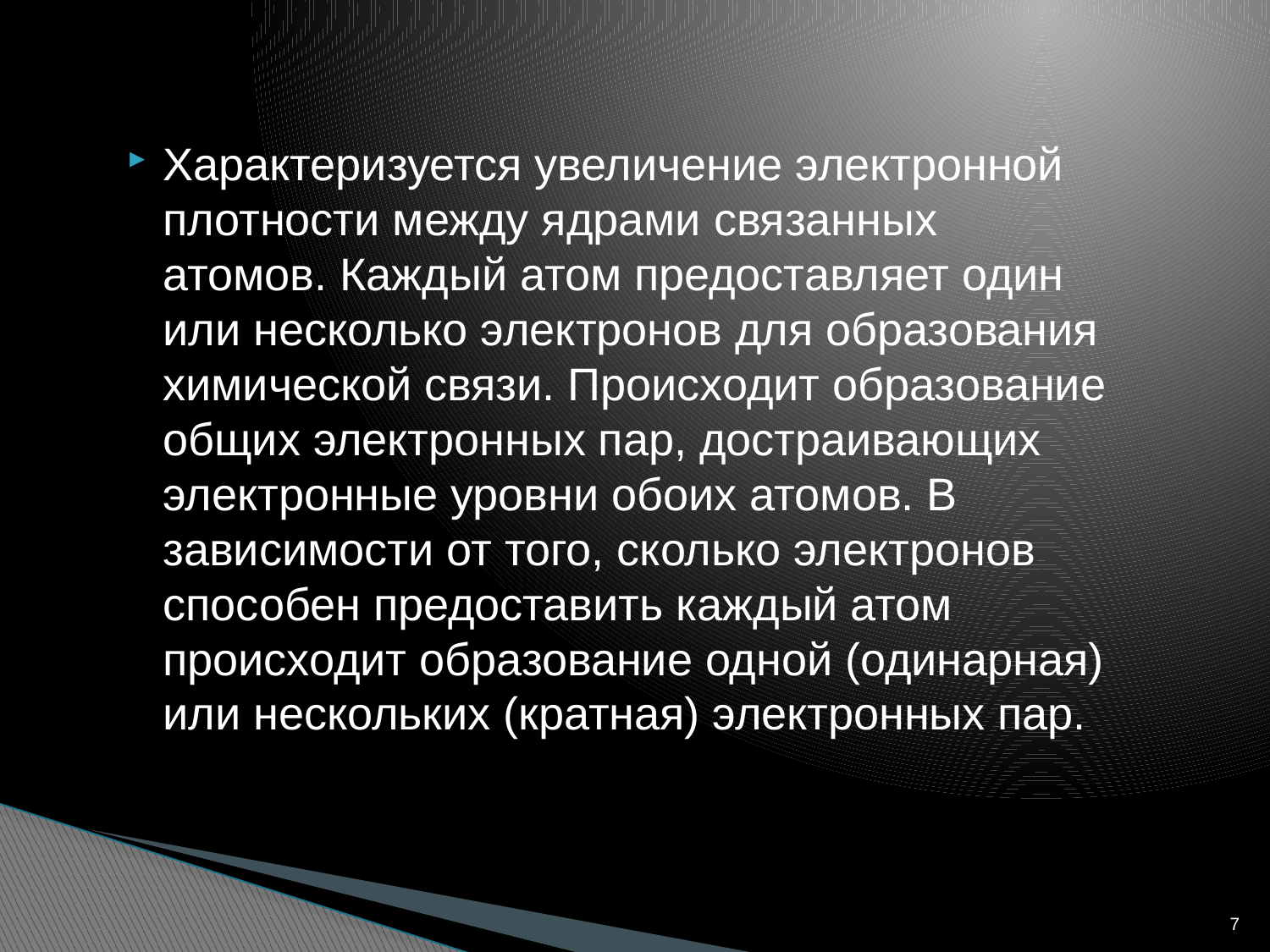

Характеризуется увеличение электронной плотности между ядрами связанных атомов. Каждый атом предоставляет один или несколько электронов для образования химической связи. Происходит образование общих электронных пар, достраивающих электронные уровни обоих атомов. В зависимости от того, сколько электронов способен предоставить каждый атом происходит образование одной (одинарная) или нескольких (кратная) электронных пар.
7